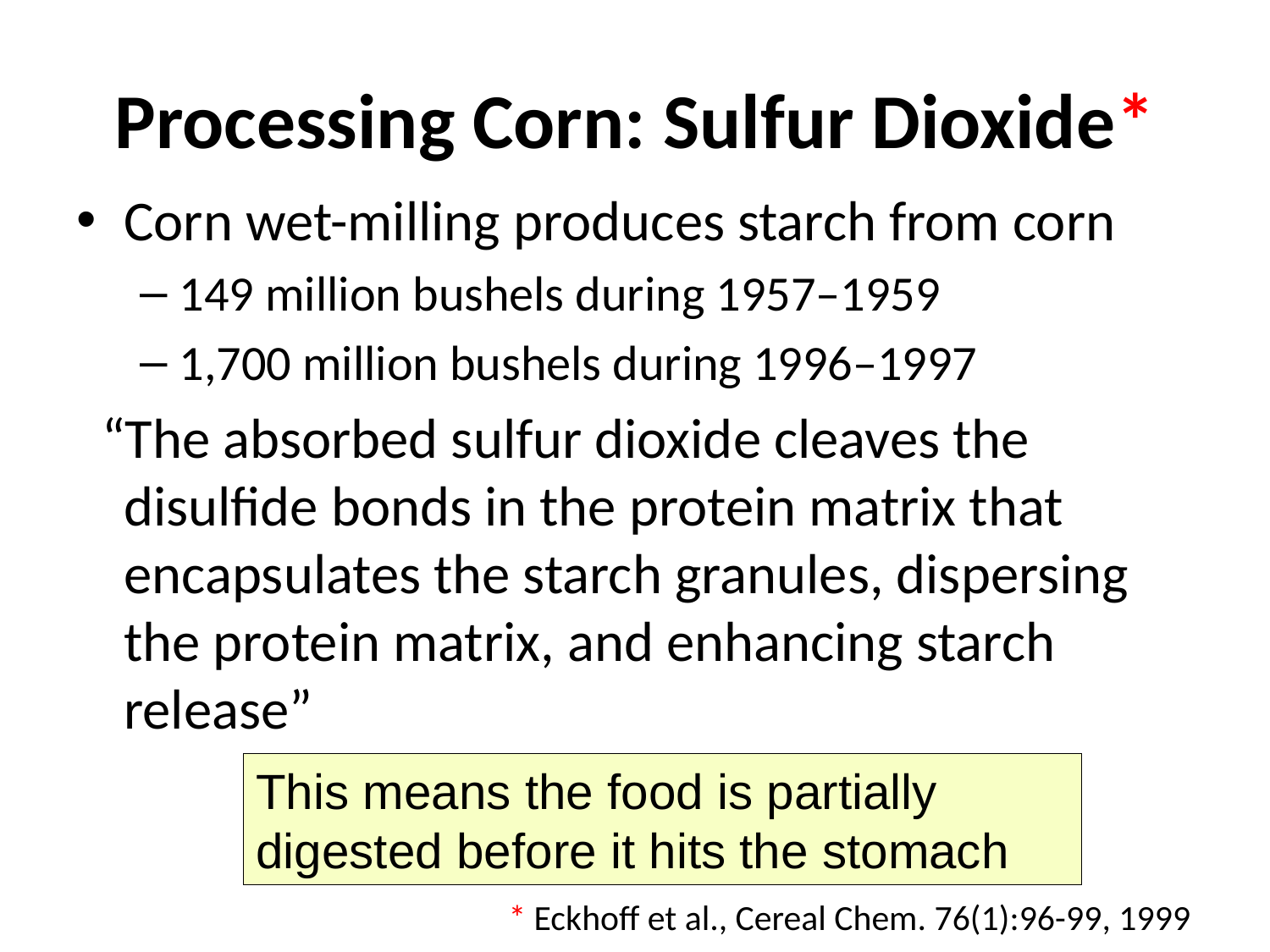

# Processing Corn: Sulfur Dioxide*
Corn wet-milling produces starch from corn
149 million bushels during 1957–1959
1,700 million bushels during 1996–1997
  “The absorbed sulfur dioxide cleaves the disulfide bonds in the protein matrix that encapsulates the starch granules, dispersing the protein matrix, and enhancing starch release”
This means the food is partially digested before it hits the stomach
* Eckhoff et al., Cereal Chem. 76(1):96-99, 1999